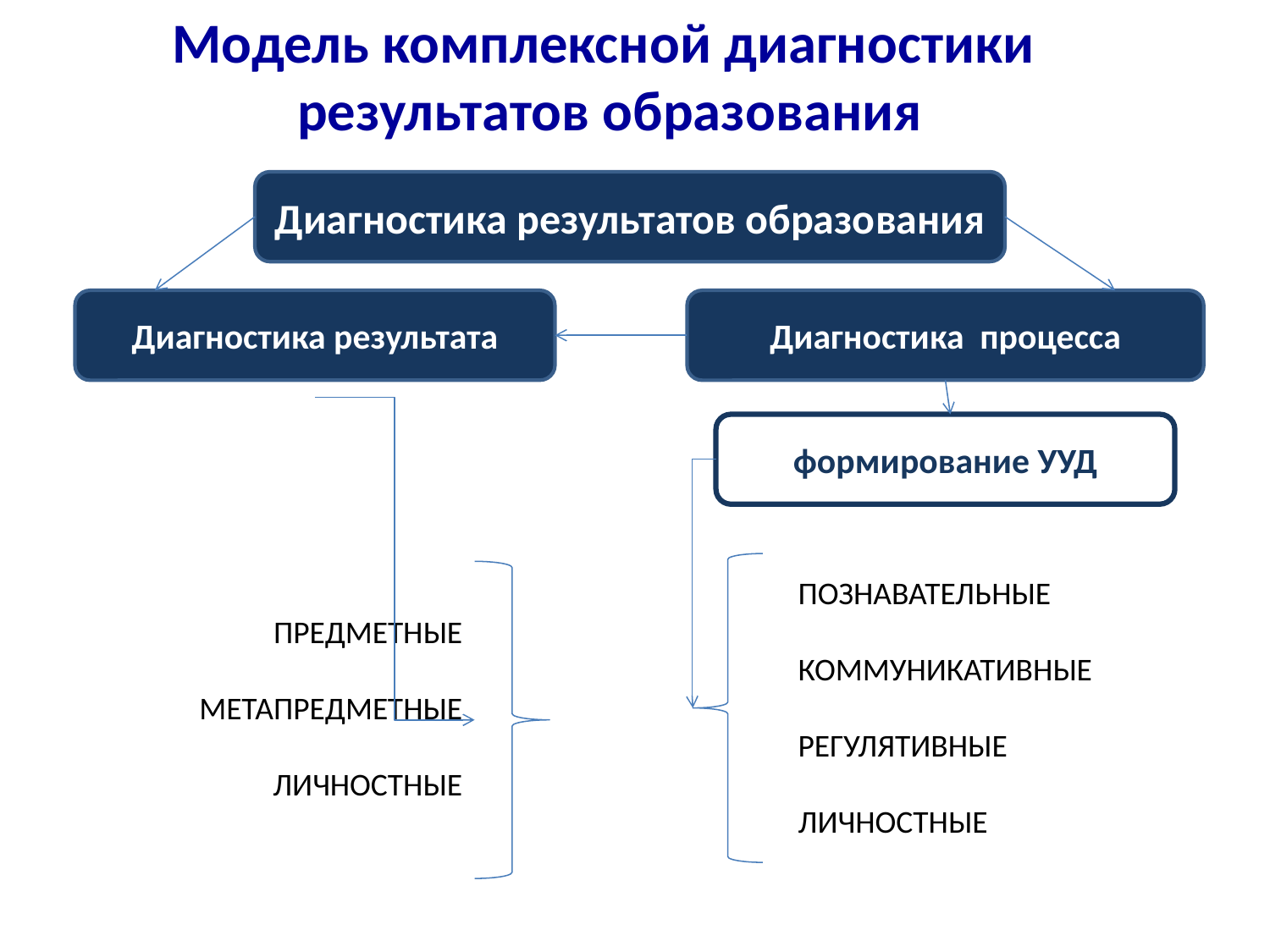

Модель комплексной диагностики
результатов образования
Диагностика результатов образования
Диагностика результата
Диагностика  процесса
формирование УУД

ПОЗНАВАТЕЛЬНЫЕ

КОММУНИКАТИВНЫЕ

РЕГУЛЯТИВНЫЕ

ЛИЧНОСТНЫЕ
ПРЕДМЕТНЫЕ

МЕТАПРЕДМЕТНЫЕ

ЛИЧНОСТНЫЕ